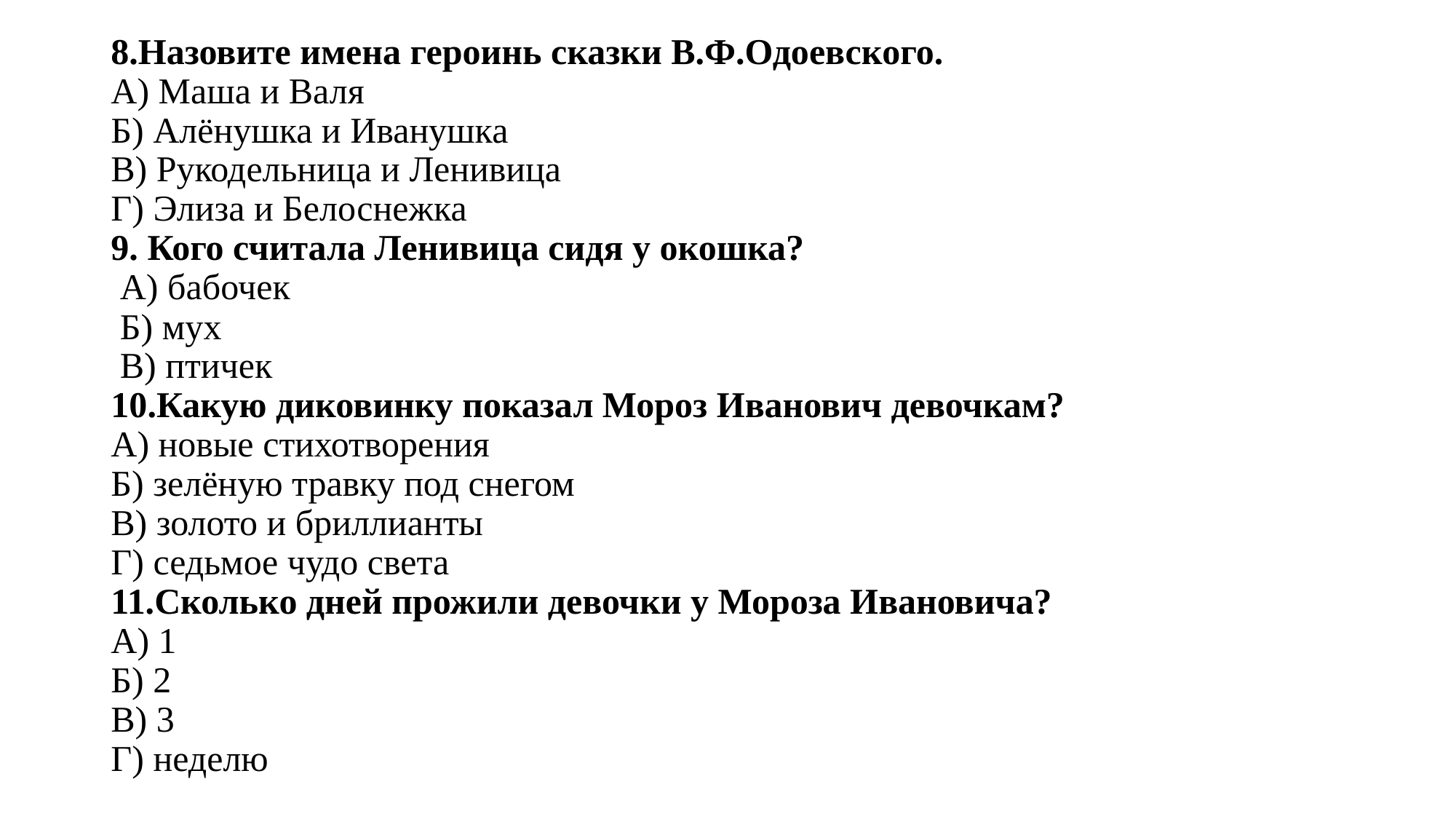

# 8.Назовите имена героинь сказки В.Ф.Одоевского. А) Маша и Валя Б) Алёнушка и Иванушка В) Рукодельница и Ленивица Г) Элиза и Белоснежка 9. Кого считала Ленивица сидя у окошка? А) бабочек Б) мух В) птичек 10.Какую диковинку показал Мороз Иванович девочкам? А) новые стихотворения Б) зелёную травку под снегом В) золото и бриллианты Г) седьмое чудо света 11.Сколько дней прожили девочки у Мороза Ивановича? А) 1 Б) 2 В) 3 Г) неделю